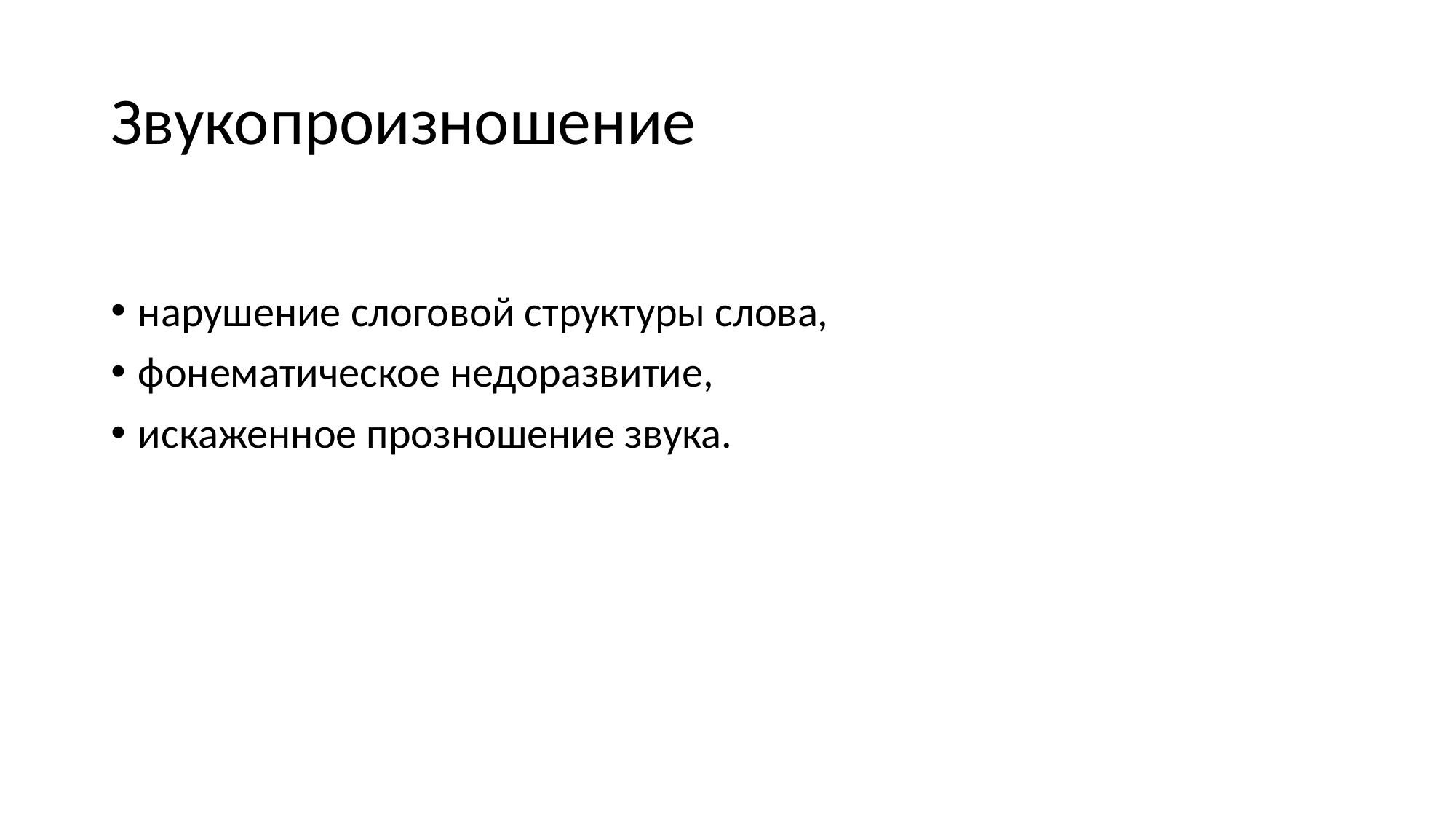

# Звукопроизношение

нарушение слоговой структуры слова,
фонематическое недоразвитие,
искаженное прозношение звука.